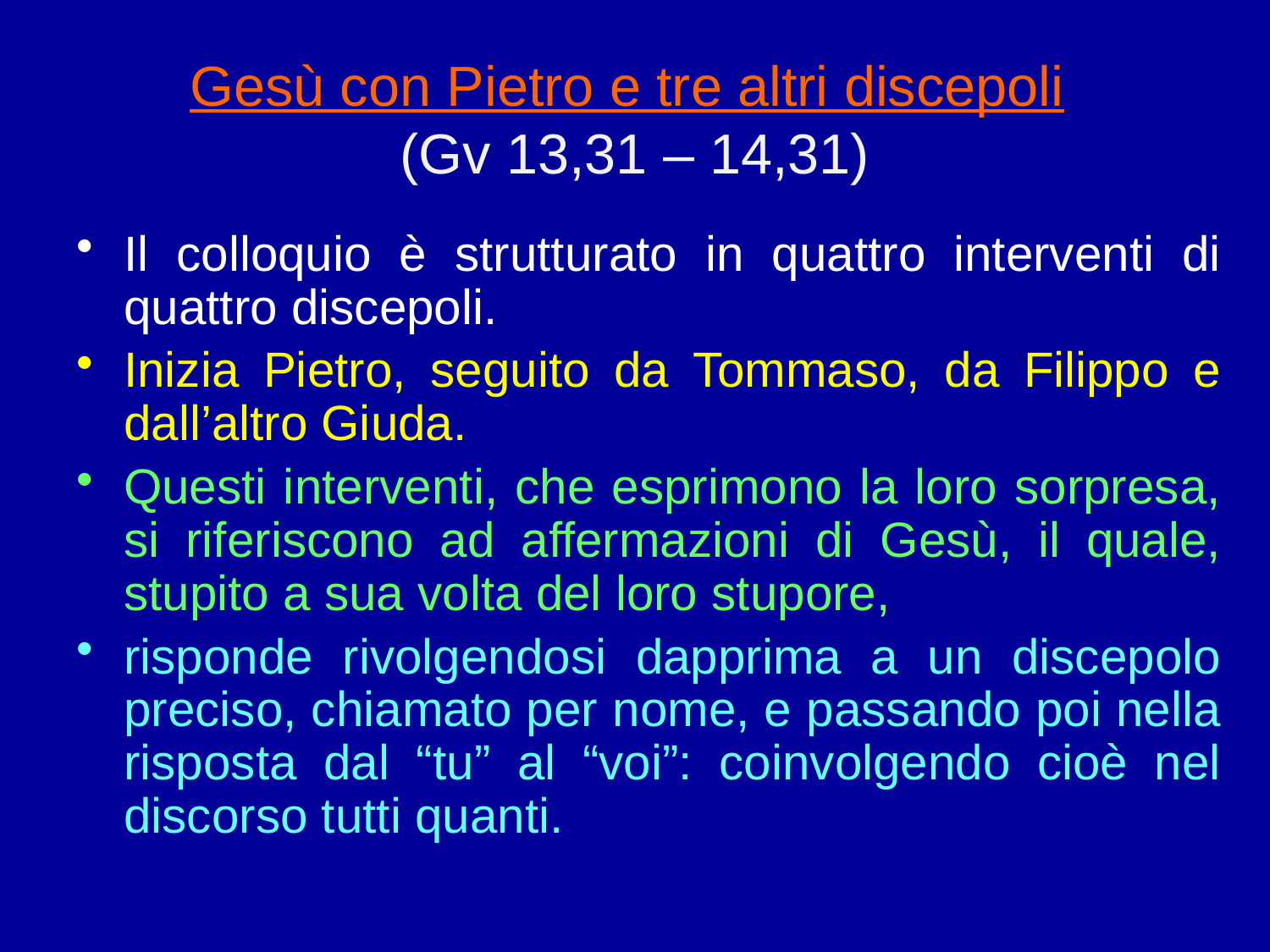

# Gesù con Pietro e tre altri discepoli (Gv 13,31 – 14,31)
Il colloquio è strutturato in quattro interventi di quattro discepoli.
Inizia Pietro, seguito da Tommaso, da Filippo e dall’altro Giuda.
Questi interventi, che esprimono la loro sorpresa, si riferiscono ad affermazioni di Gesù, il quale, stupito a sua volta del loro stupore,
risponde rivolgendosi dapprima a un discepolo preciso, chiamato per nome, e passando poi nella risposta dal “tu” al “voi”: coinvolgendo cioè nel discorso tutti quanti.